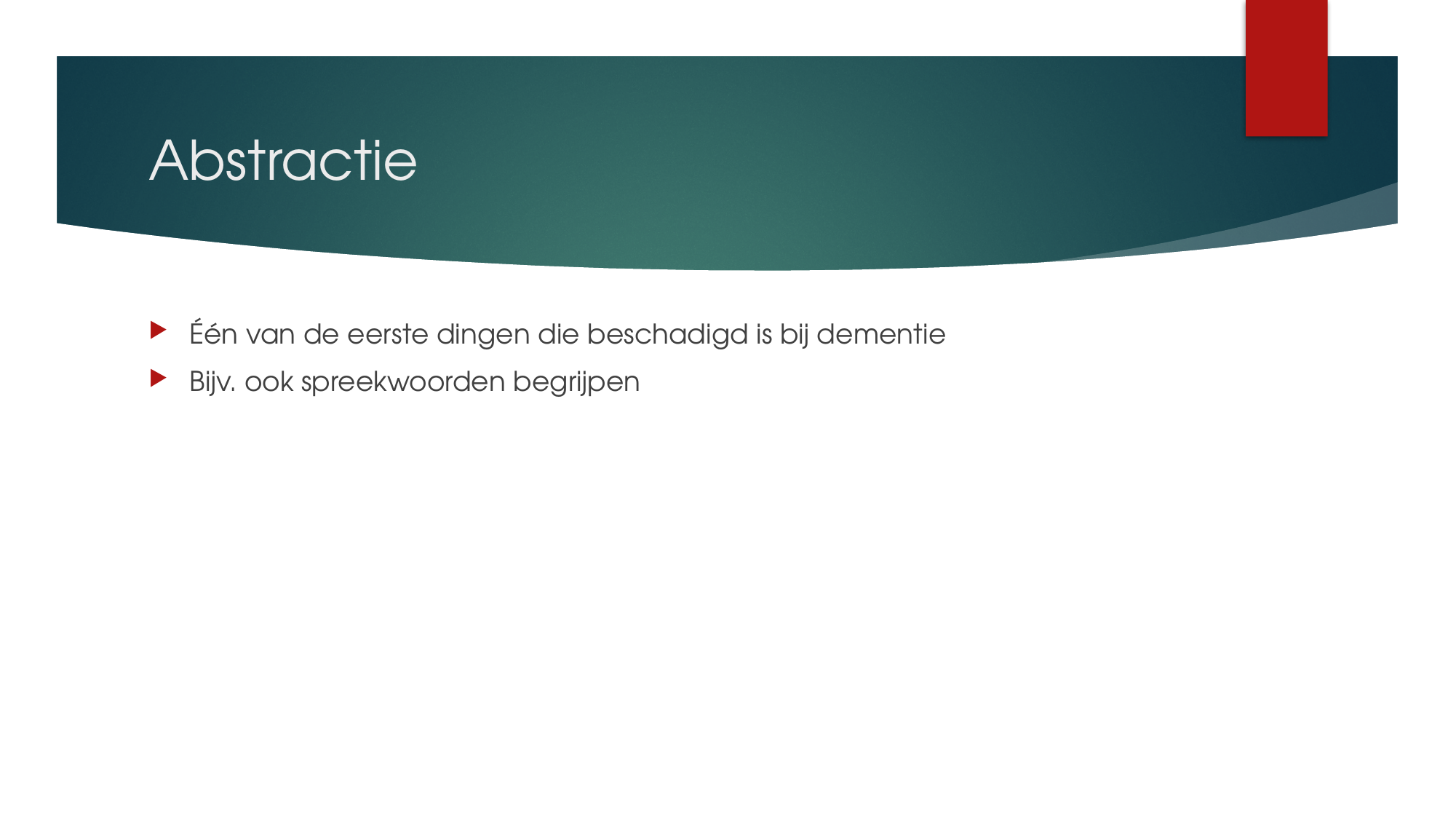

# Abstractie
Één van de eerste dingen die beschadigd is bij dementie
Bijv. ook spreekwoorden begrijpen